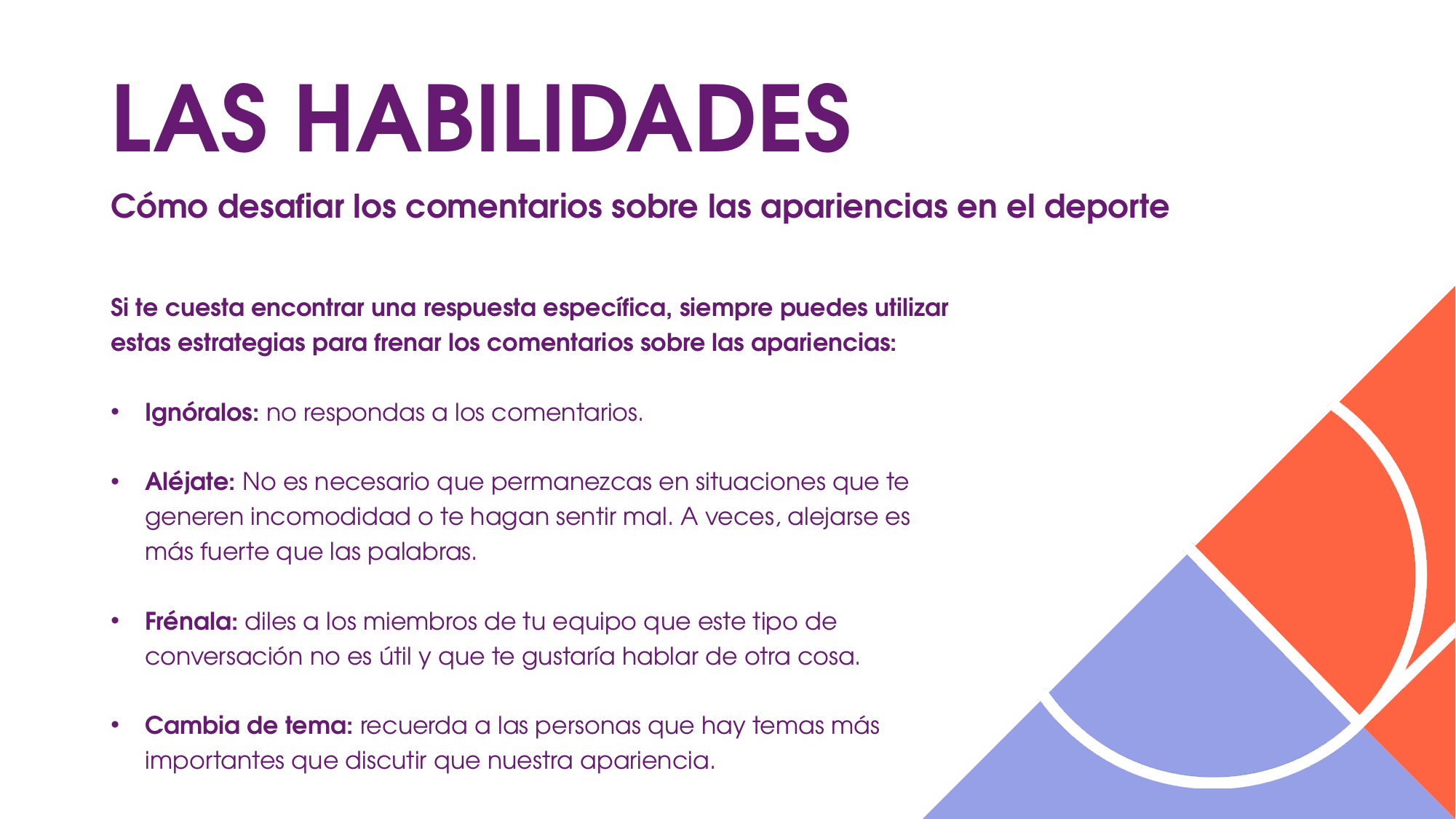

# LAS HABILIDADES
Cómo desafiar los comentarios sobre las apariencias en el deporte
Si te cuesta encontrar una respuesta específica, siempre puedes utilizar estas estrategias para frenar los comentarios sobre las apariencias:

Ignóralos: no respondas a los comentarios.

Aléjate: No es necesario que permanezcas en situaciones que te generen incomodidad o te hagan sentir mal. A veces, alejarse es más fuerte que las palabras.

Frénala: diles a los miembros de tu equipo que este tipo de conversación no es útil y que te gustaría hablar de otra cosa.

Cambia de tema: recuerda a las personas que hay temas más importantes que discutir que nuestra apariencia.